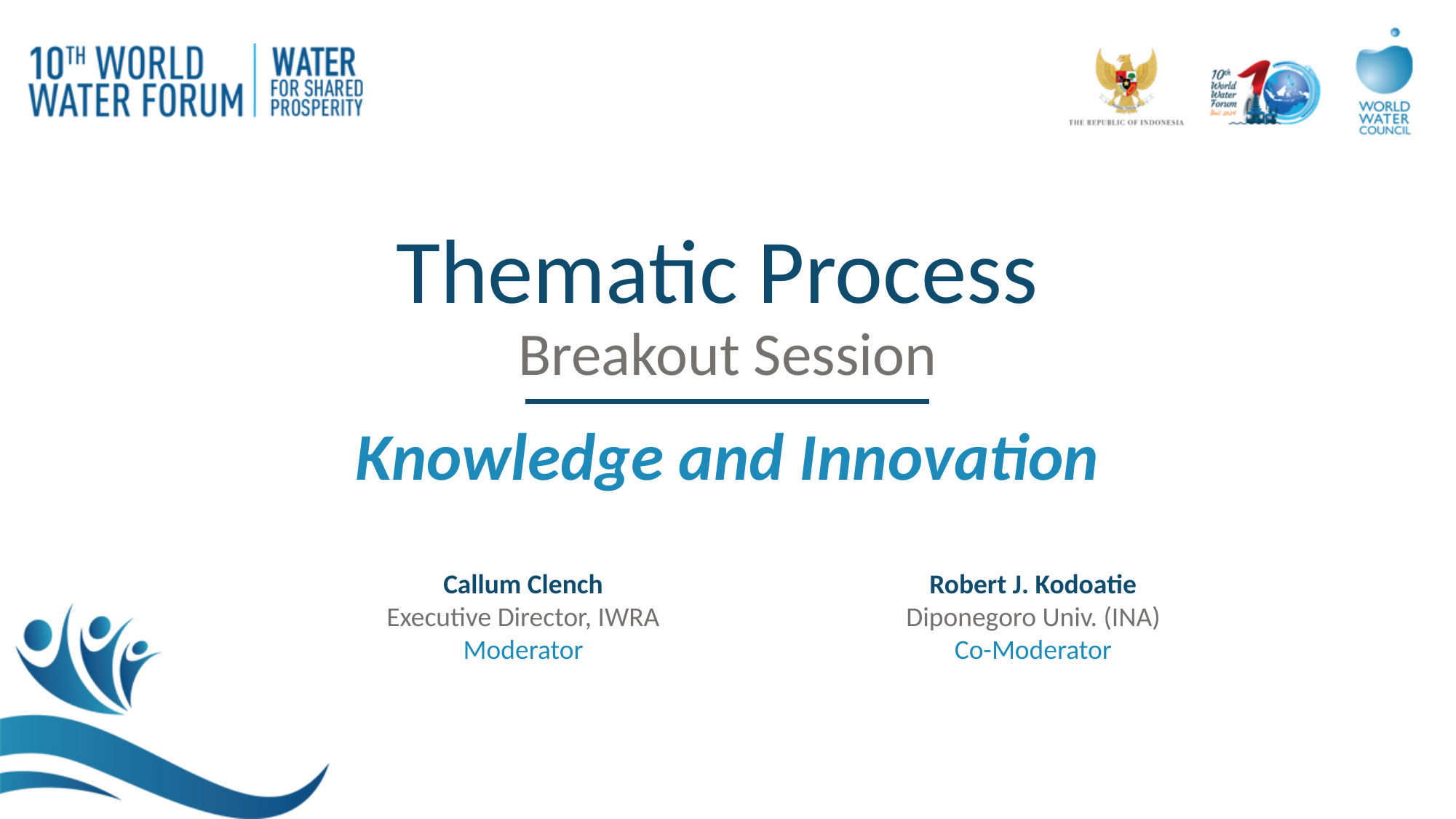

# Thematic Process Breakout Session
Knowledge and Innovation
Callum Clench
Executive Director, IWRA
Moderator
Robert J. Kodoatie
Diponegoro Univ. (INA)
Co-Moderator
1